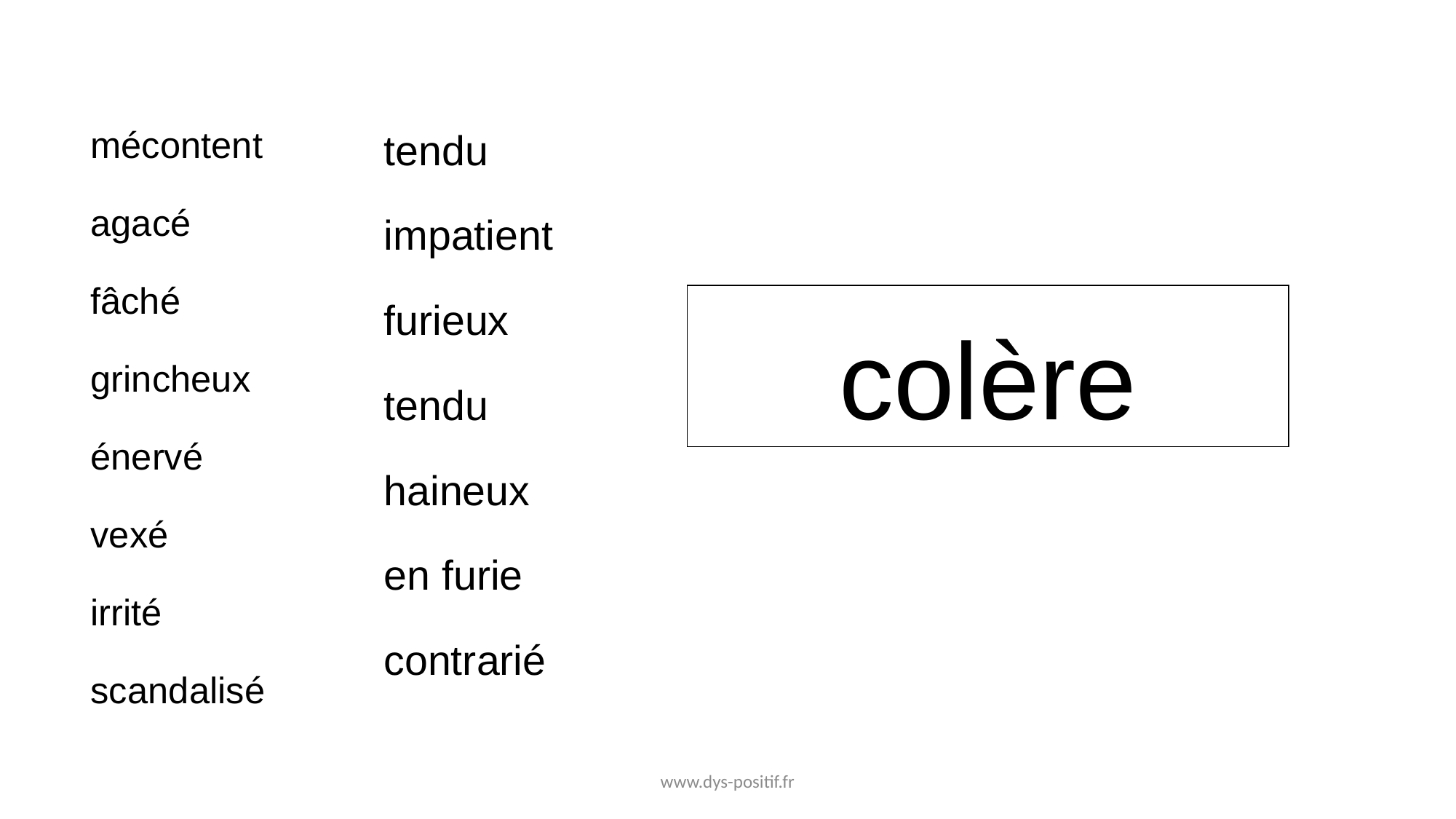

tendu
impatient
furieux
tendu
haineux
en furie
contrarié

mécontent
agacé
fâché
grincheux
énervé
vexé
irrité
scandalisé

colère
www.dys-positif.fr